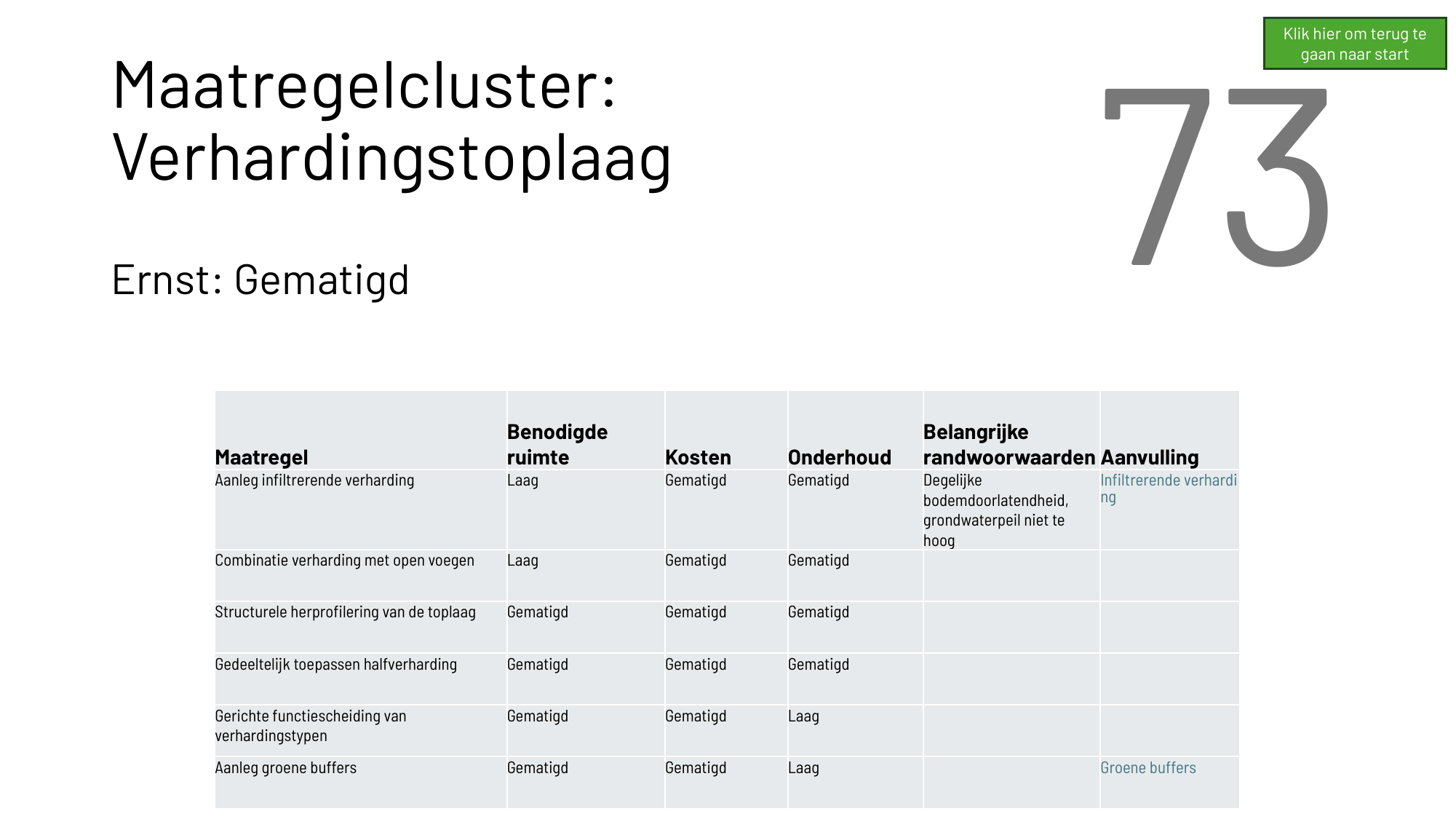

Klik hier om terug te gaan naar start
# Maatregelcluster: Verhardingstoplaag
73
Ernst: Gematigd
| Maatregel | Benodigde ruimte | Kosten | Onderhoud | Belangrijke randwoorwaarden | Aanvulling |
| --- | --- | --- | --- | --- | --- |
| Aanleg infiltrerende verharding | Laag | Gematigd | Gematigd | Degelijke bodemdoorlatendheid, grondwaterpeil niet te hoog | Infiltrerende verharding |
| Combinatie verharding met open voegen | Laag | Gematigd | Gematigd |  |  |
| Structurele herprofilering van de toplaag | Gematigd | Gematigd | Gematigd |  |  |
| Gedeeltelijk toepassen halfverharding | Gematigd | Gematigd | Gematigd |  |  |
| Gerichte functiescheiding van verhardingstypen | Gematigd | Gematigd | Laag |  |  |
| Aanleg groene buffers | Gematigd | Gematigd | Laag |  | Groene buffers |